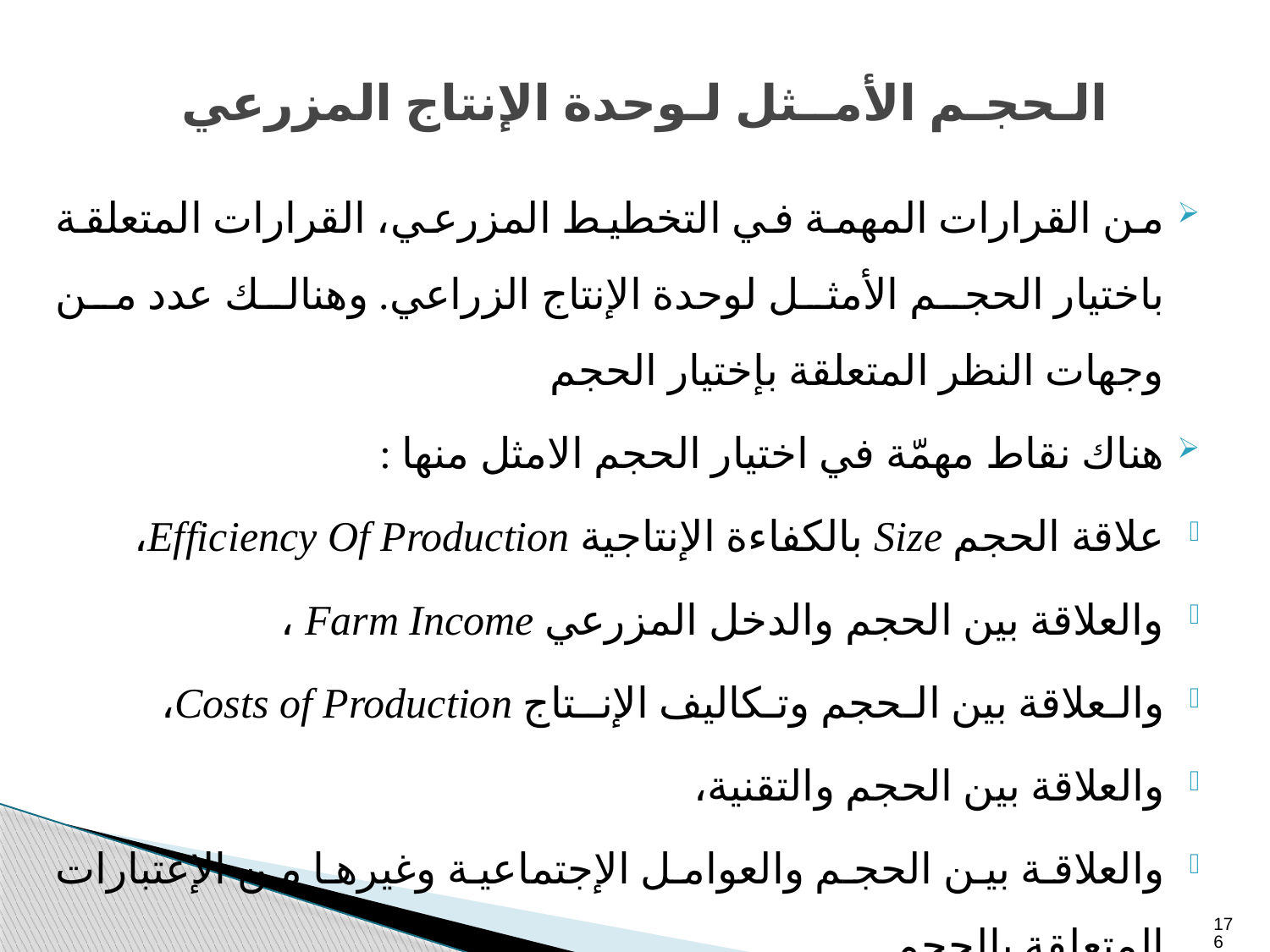

# الـحجـم الأمــثل لـوحدة الإنتاج المزرعي
من القرارات المهمة في التخطيط المزرعي، القرارات المتعلقة باختيار الحجم الأمثل لوحدة الإنتاج الزراعي. وهنالك عدد من وجهات النظر المتعلقة بإختيار الحجم
هناك نقاط مهمّة في اختيار الحجم الامثل منها :
علاقة الحجم Size بالكفاءة الإنتاجية Efficiency Of Production،
والعلاقة بين الحجم والدخل المزرعي Farm Income ،
والـعلاقة بين الـحجم وتـكاليف الإنــتاج Costs of Production،
والعلاقة بين الحجم والتقنية،
والعلاقة بين الحجم والعوامل الإجتماعية وغيرها من الإعتبارات المتعلقة بالحجم.
176